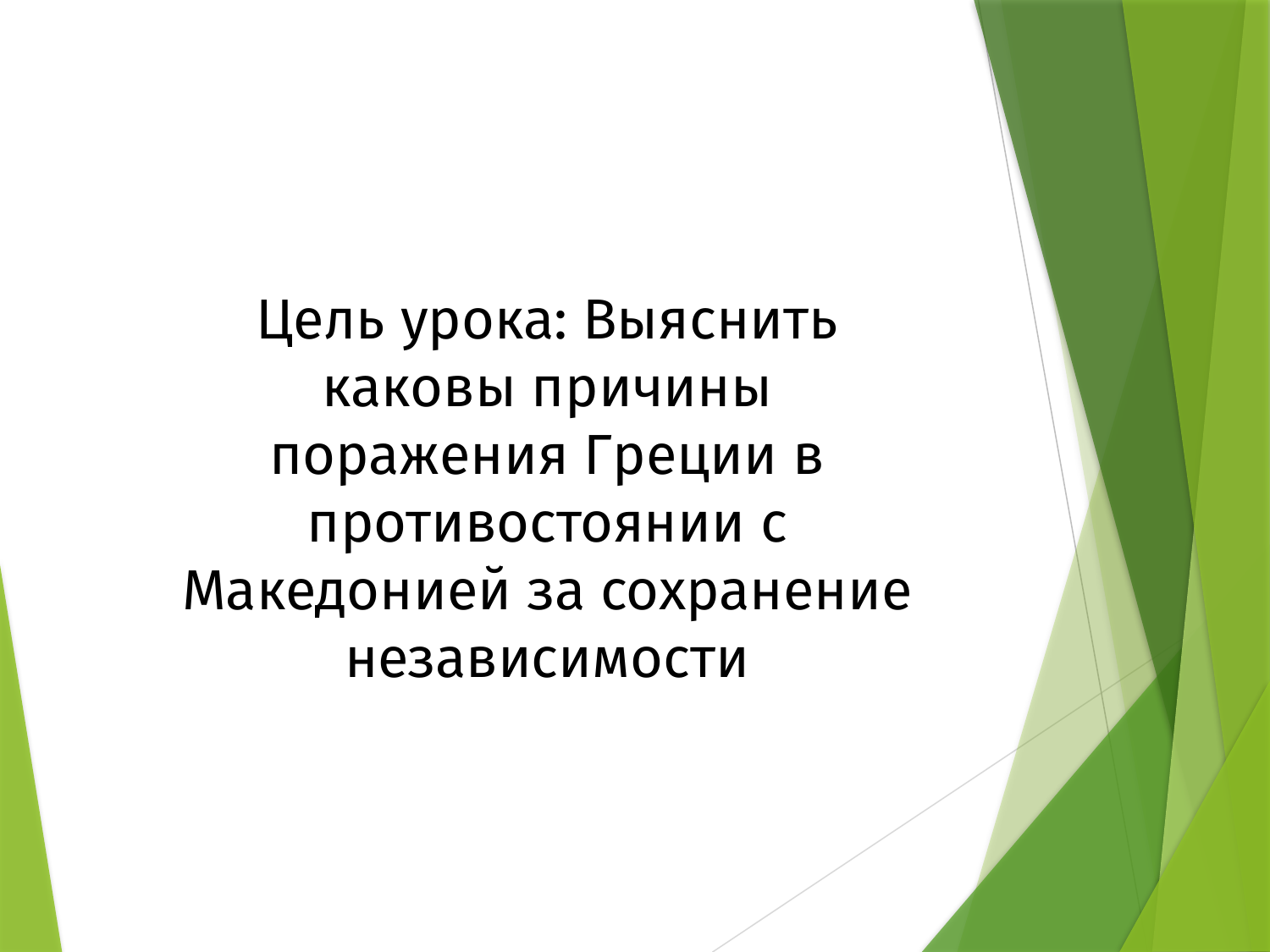

Цель урока: Выяснить каковы причины поражения Греции в противостоянии с Македонией за сохранение независимости